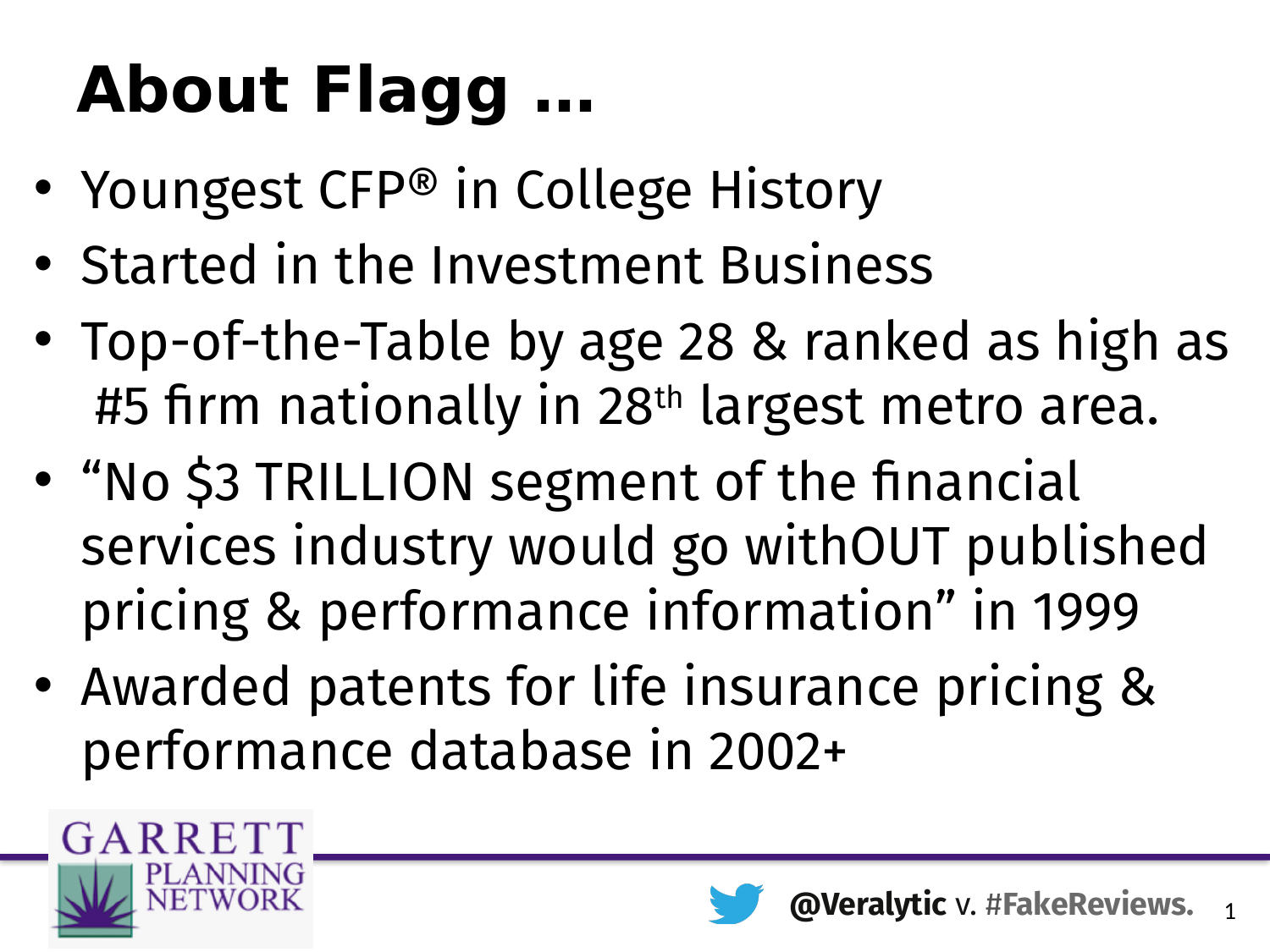

# About Flagg …
Youngest CFP® in College History
Started in the Investment Business
Top-of-the-Table by age 28 & ranked as high as  #5 firm nationally in 28th largest metro area.
“No $3 TRILLION segment of the financial services industry would go withOUT published pricing & performance information” in 1999
Awarded patents for life insurance pricing & performance database in 2002+

1